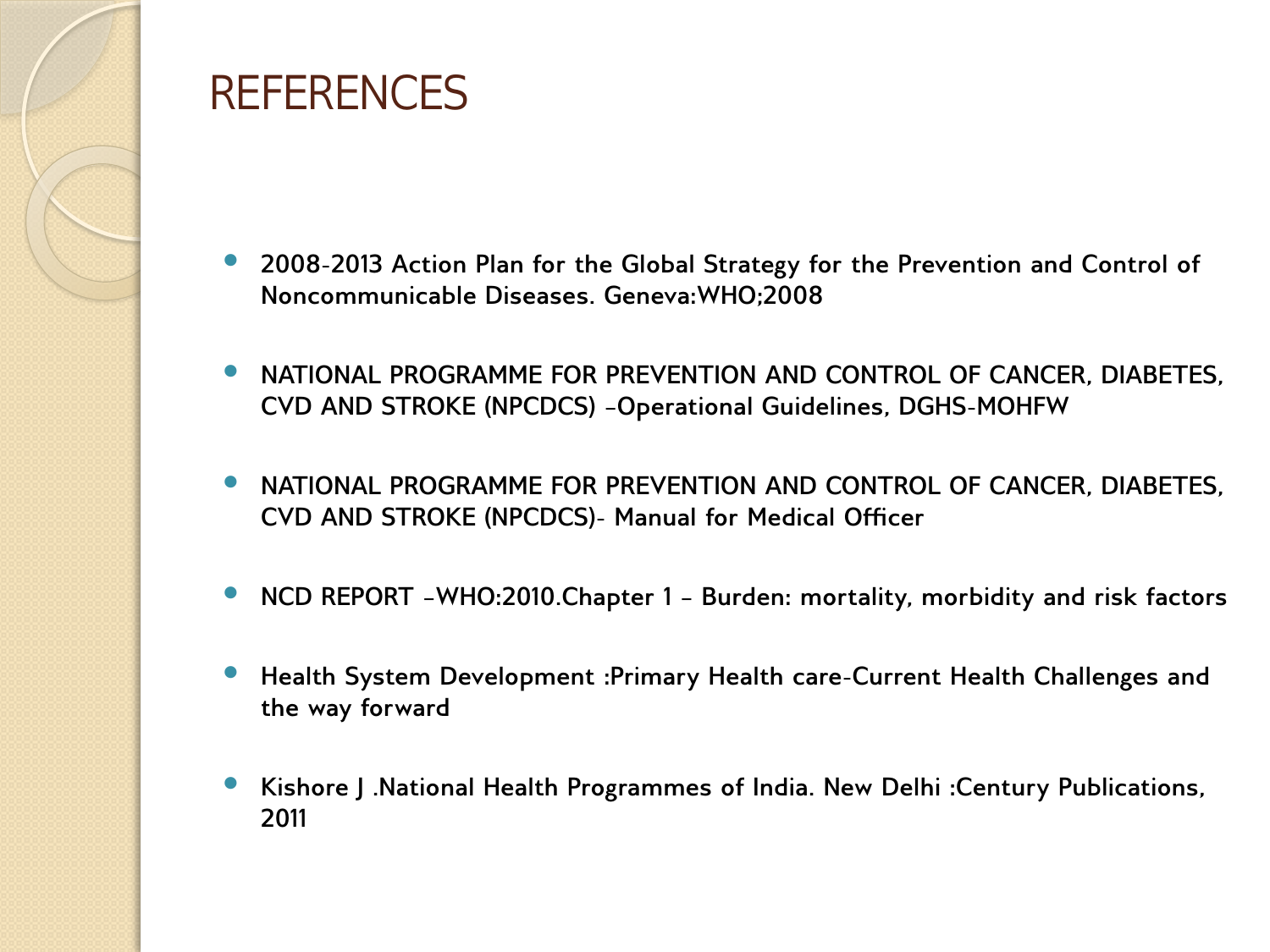

# REFERENCES

2008-2013 Action Plan for the Global Strategy for the Prevention and Control of Noncommunicable Diseases. Geneva:WHO;2008

NATIONAL PROGRAMME FOR PREVENTION AND CONTROL OF CANCER, DIABETES, CVD AND STROKE (NPCDCS) –Operational Guidelines, DGHS-MOHFW

NATIONAL PROGRAMME FOR PREVENTION AND CONTROL OF CANCER, DIABETES, CVD AND STROKE (NPCDCS)- Manual for Medical Officer

NCD REPORT –WHO:2010.Chapter 1 – Burden: mortality, morbidity and risk factors

Health System Development :Primary Health care-Current Health Challenges and the way forward

Kishore J .National Health Programmes of India. New Delhi :Century Publications, 2011